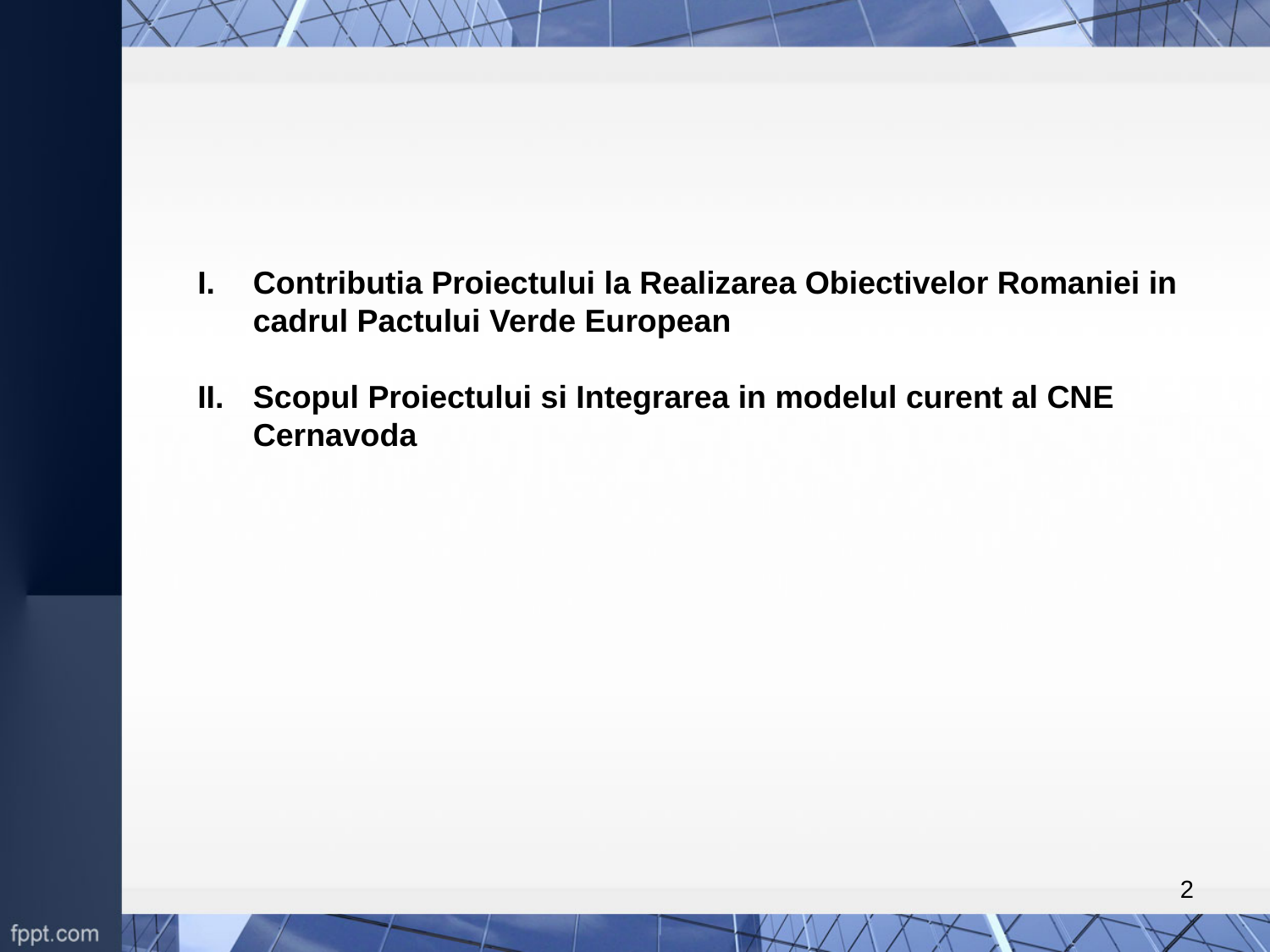

Contributia Proiectului la Realizarea Obiectivelor Romaniei in cadrul Pactului Verde European

Scopul Proiectului si Integrarea in modelul curent al CNE Cernavoda

2